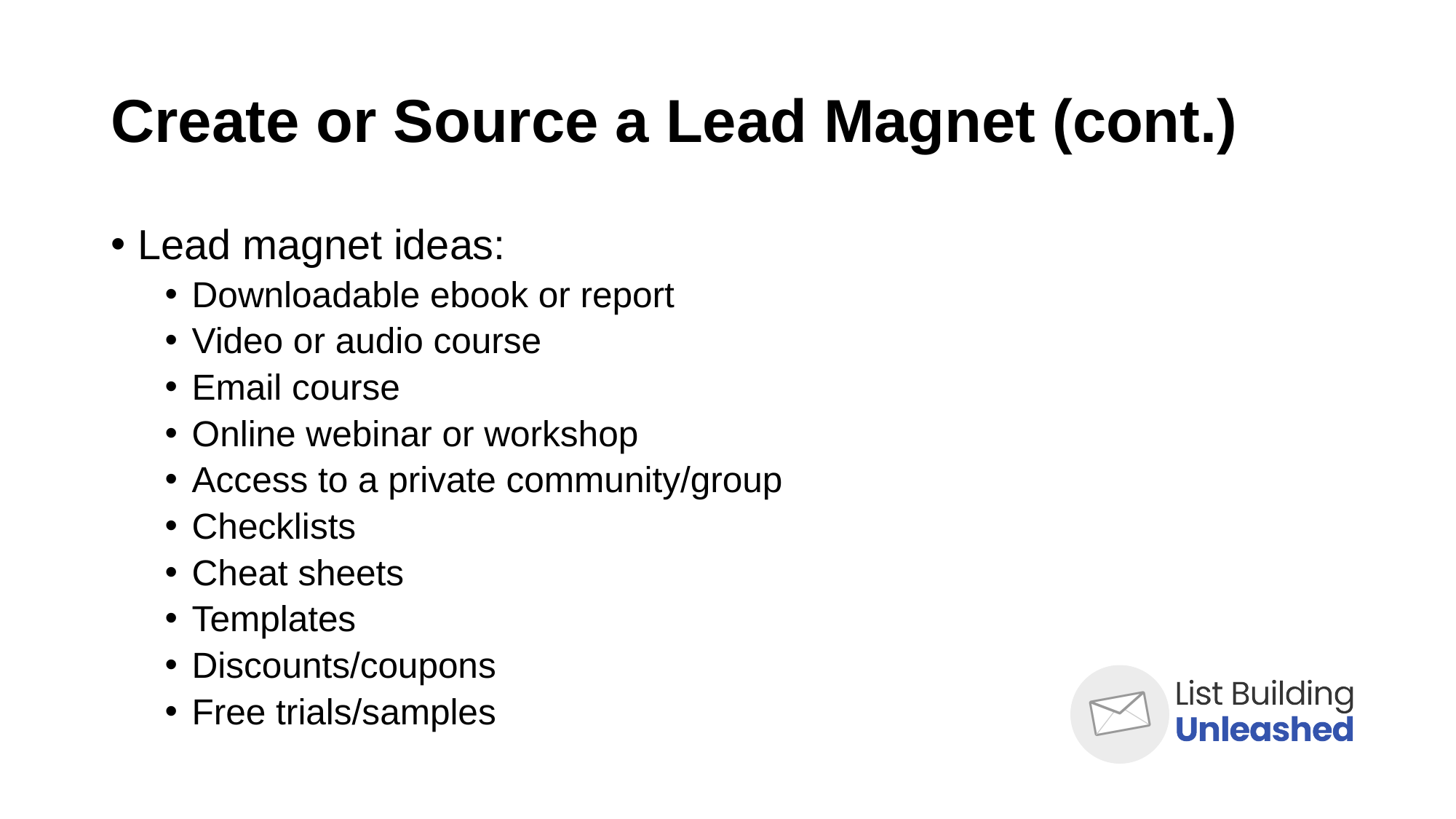

# Create or Source a Lead Magnet (cont.)
Lead magnet ideas:
Downloadable ebook or report
Video or audio course
Email course
Online webinar or workshop
Access to a private community/group
Checklists
Cheat sheets
Templates
Discounts/coupons
Free trials/samples